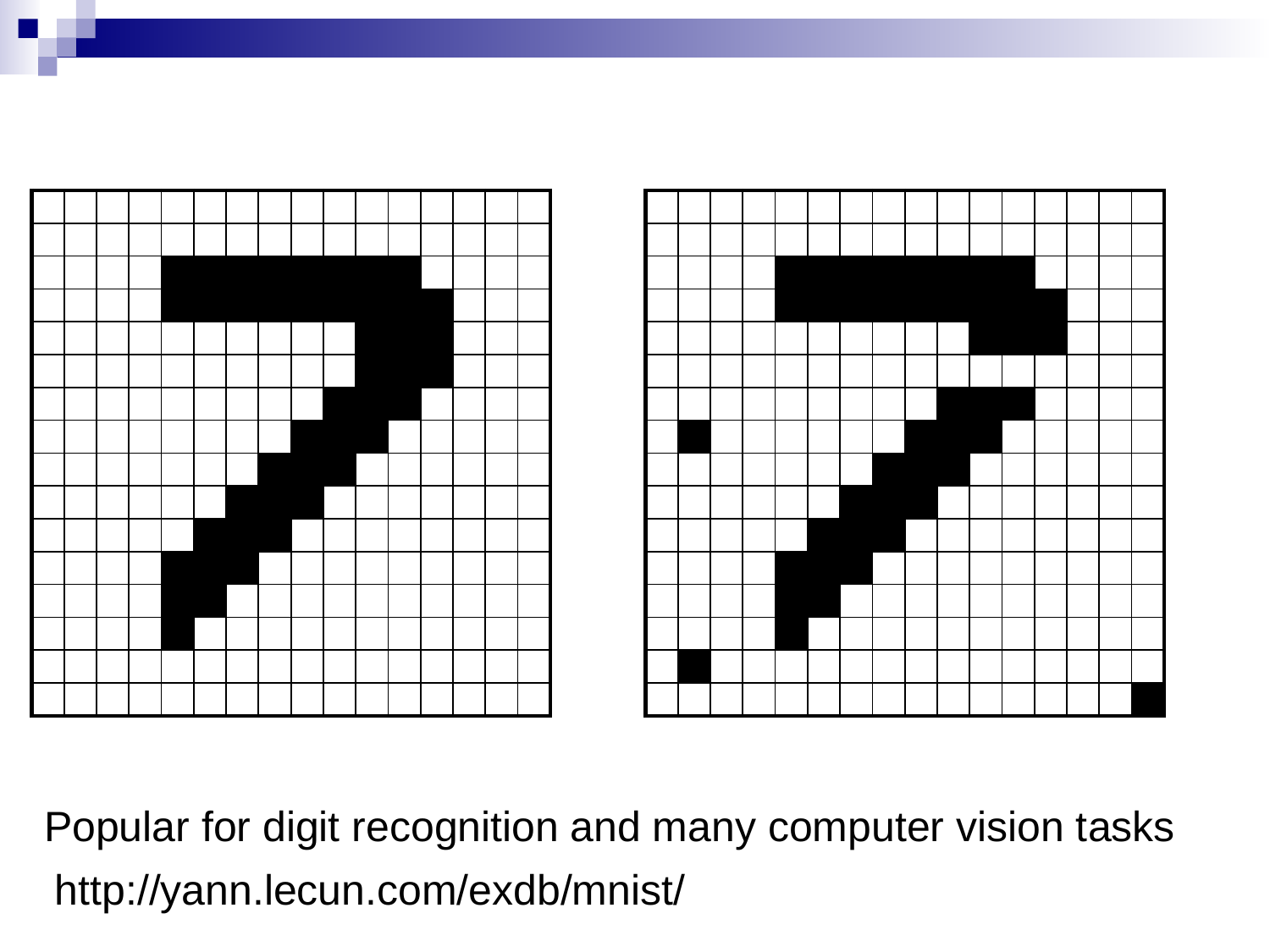

|  |  |  |  |  |  |  |  |  |  |  |  |  |  |  |  |
| --- | --- | --- | --- | --- | --- | --- | --- | --- | --- | --- | --- | --- | --- | --- | --- |
|  |  |  |  |  |  |  |  |  |  |  |  |  |  |  |  |
|  |  |  |  |  |  |  |  |  |  |  |  |  |  |  |  |
|  |  |  |  |  |  |  |  |  |  |  |  |  |  |  |  |
|  |  |  |  |  |  |  |  |  |  |  |  |  |  |  |  |
|  |  |  |  |  |  |  |  |  |  |  |  |  |  |  |  |
|  |  |  |  |  |  |  |  |  |  |  |  |  |  |  |  |
|  |  |  |  |  |  |  |  |  |  |  |  |  |  |  |  |
|  |  |  |  |  |  |  |  |  |  |  |  |  |  |  |  |
|  |  |  |  |  |  |  |  |  |  |  |  |  |  |  |  |
|  |  |  |  |  |  |  |  |  |  |  |  |  |  |  |  |
|  |  |  |  |  |  |  |  |  |  |  |  |  |  |  |  |
|  |  |  |  |  |  |  |  |  |  |  |  |  |  |  |  |
|  |  |  |  |  |  |  |  |  |  |  |  |  |  |  |  |
|  |  |  |  |  |  |  |  |  |  |  |  |  |  |  |  |
|  |  |  |  |  |  |  |  |  |  |  |  |  |  |  |  |
|  |  |  |  |  |  |  |  |  |  |  |  |  |  |  |  |
| --- | --- | --- | --- | --- | --- | --- | --- | --- | --- | --- | --- | --- | --- | --- | --- |
|  |  |  |  |  |  |  |  |  |  |  |  |  |  |  |  |
|  |  |  |  |  |  |  |  |  |  |  |  |  |  |  |  |
|  |  |  |  |  |  |  |  |  |  |  |  |  |  |  |  |
|  |  |  |  |  |  |  |  |  |  |  |  |  |  |  |  |
|  |  |  |  |  |  |  |  |  |  |  |  |  |  |  |  |
|  |  |  |  |  |  |  |  |  |  |  |  |  |  |  |  |
|  |  |  |  |  |  |  |  |  |  |  |  |  |  |  |  |
|  |  |  |  |  |  |  |  |  |  |  |  |  |  |  |  |
|  |  |  |  |  |  |  |  |  |  |  |  |  |  |  |  |
|  |  |  |  |  |  |  |  |  |  |  |  |  |  |  |  |
|  |  |  |  |  |  |  |  |  |  |  |  |  |  |  |  |
|  |  |  |  |  |  |  |  |  |  |  |  |  |  |  |  |
|  |  |  |  |  |  |  |  |  |  |  |  |  |  |  |  |
|  |  |  |  |  |  |  |  |  |  |  |  |  |  |  |  |
|  |  |  |  |  |  |  |  |  |  |  |  |  |  |  |  |
Popular for digit recognition and many computer vision tasks
http://yann.lecun.com/exdb/mnist/